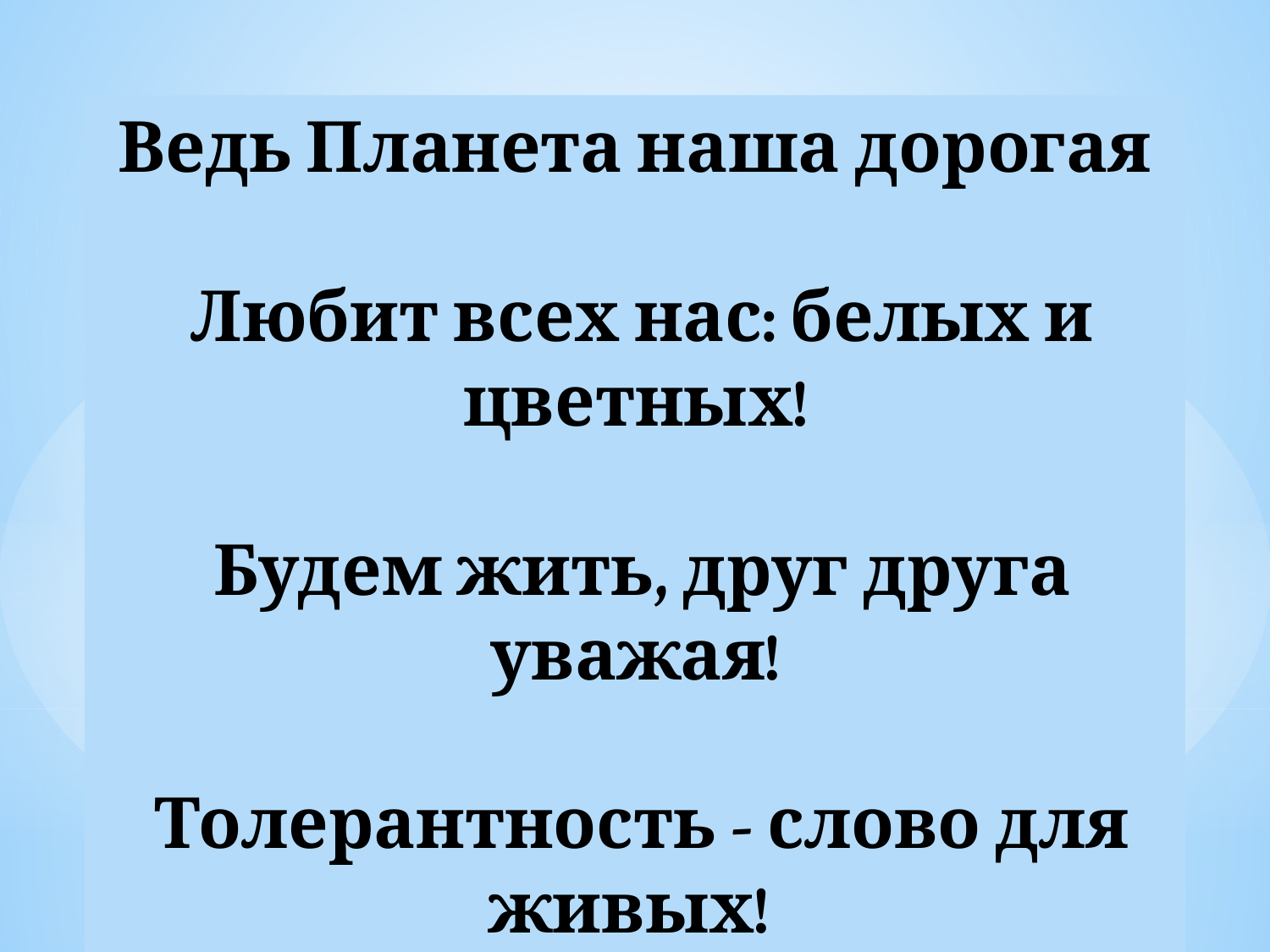

Ведь Планета наша дорогая

 Любит всех нас: белых и цветных!

 Будем жить, друг друга уважая!

 Толерантность - слово для живых!
27